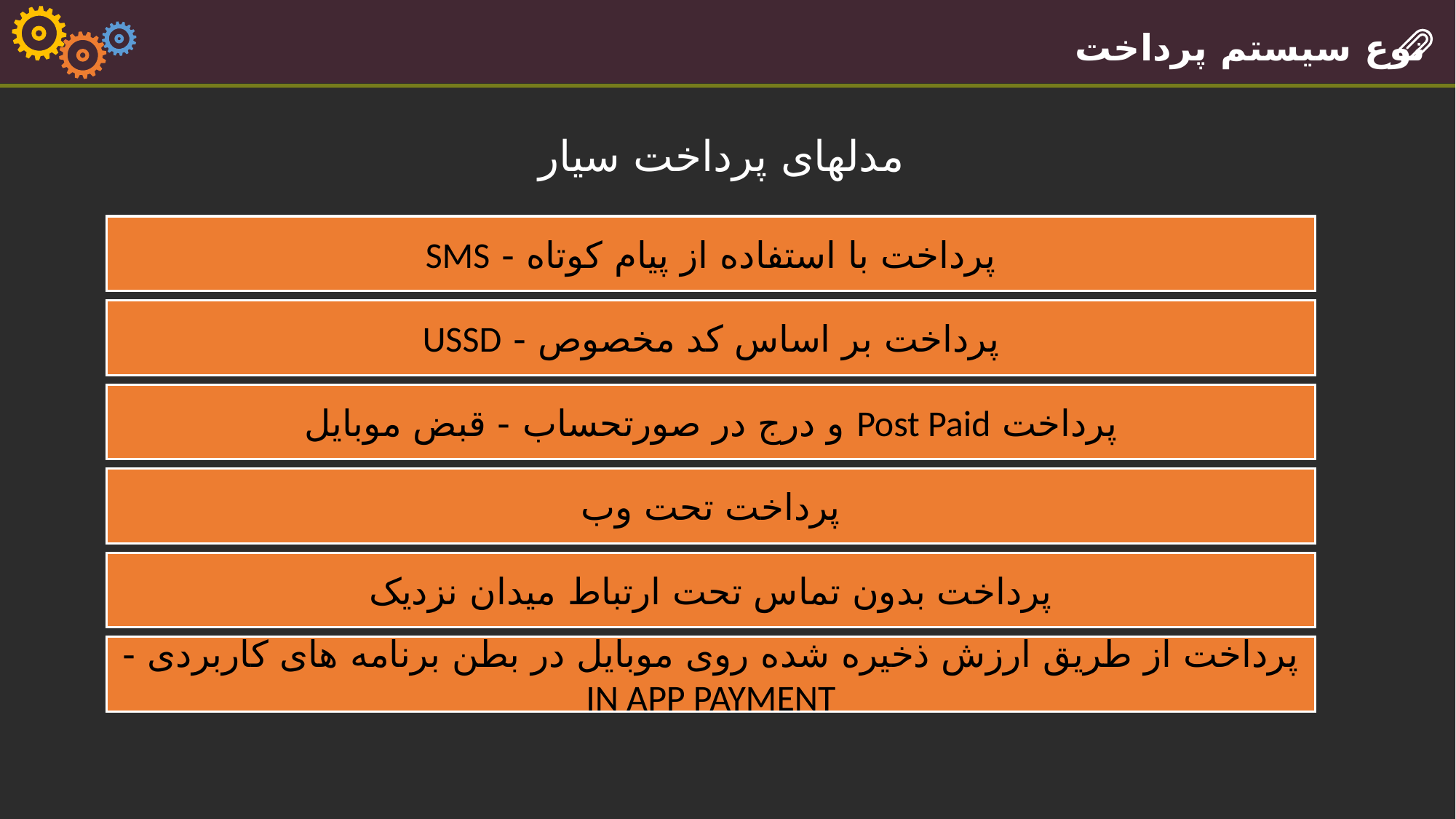

نوع سیستم پرداخت

مدلهای پرداخت سیار
پرداخت با استفاده از پیام کوتاه - SMS
پرداخت بر اساس کد مخصوص - USSD
پرداخت Post Paid و درج در صورتحساب - قبض موبایل
پرداخت تحت وب
پرداخت بدون تماس تحت ارتباط میدان نزدیک
پرداخت از طریق ارزش ذخیره شده روی موبایل در بطن برنامه های کاربردی - IN APP PAYMENT